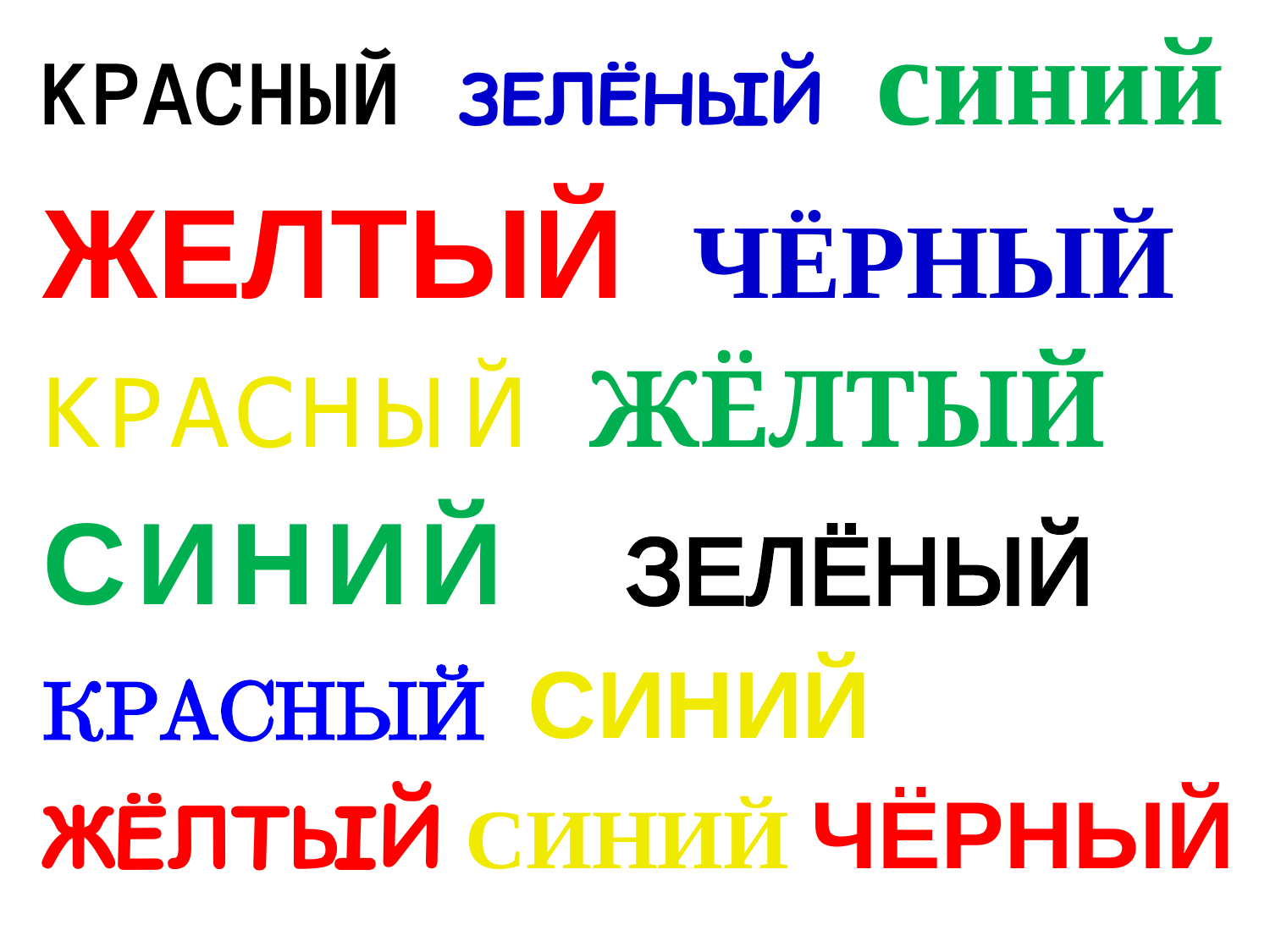

# красный зелёный синий желтый чёрный красный жёлтый синий   зелёный красный  синий жёлтый синий чёрный зелёный